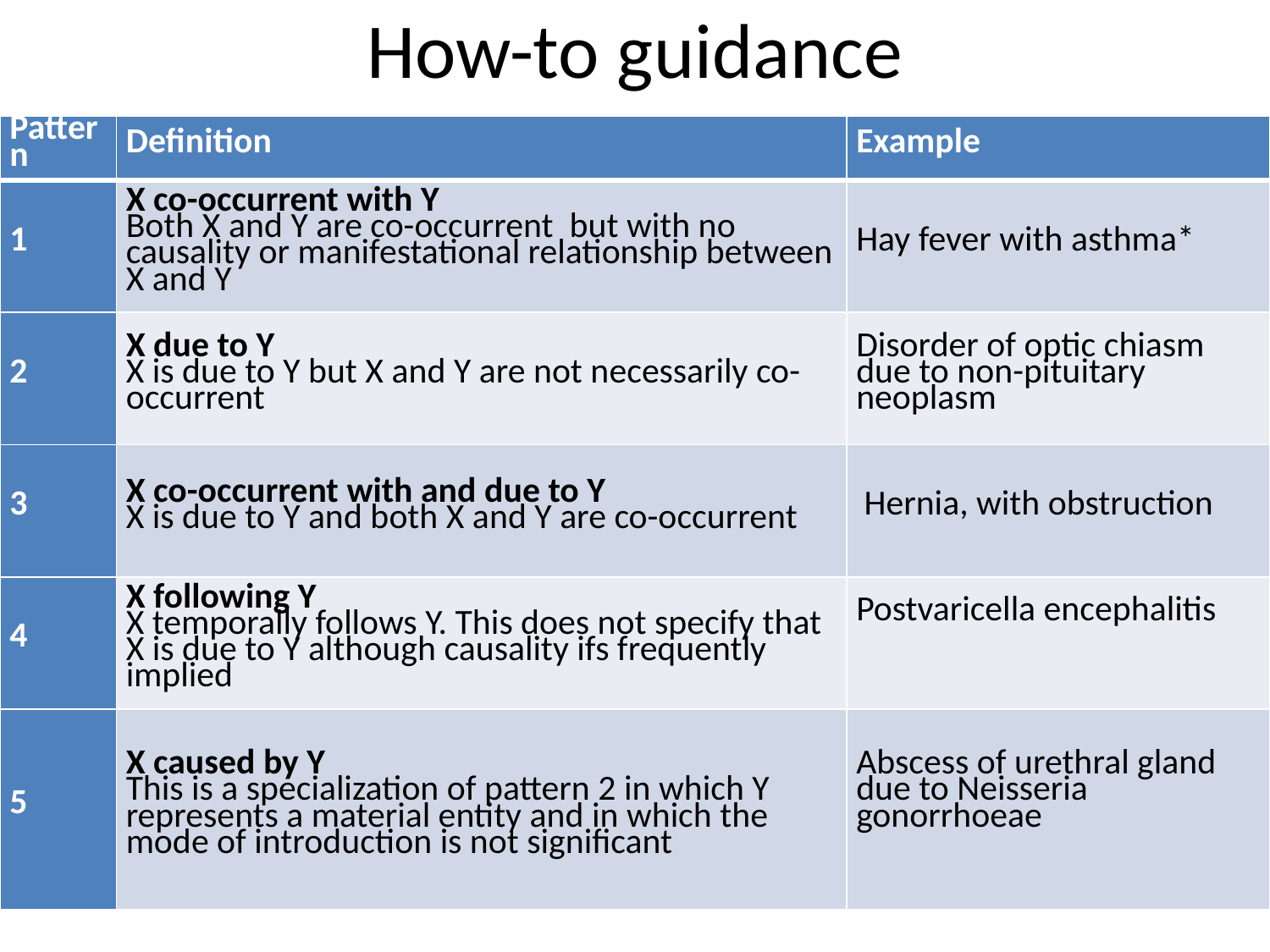

# How-to guidance
| Pattern | Definition | Example |
| --- | --- | --- |
| 1 | X co-occurrent with Y Both X and Y are co-occurrent but with no causality or manifestational relationship between X and Y | Hay fever with asthma\* |
| 2 | X due to Y X is due to Y but X and Y are not necessarily co-occurrent | Disorder of optic chiasm due to non-pituitary neoplasm |
| 3 | X co-occurrent with and due to Y X is due to Y and both X and Y are co-occurrent | Hernia, with obstruction |
| 4 | X following Y X temporally follows Y. This does not specify that X is due to Y although causality ifs frequently implied | Postvaricella encephalitis |
| 5 | X caused by Y This is a specialization of pattern 2 in which Y represents a material entity and in which the mode of introduction is not significant | Abscess of urethral gland due to Neisseria gonorrhoeae |